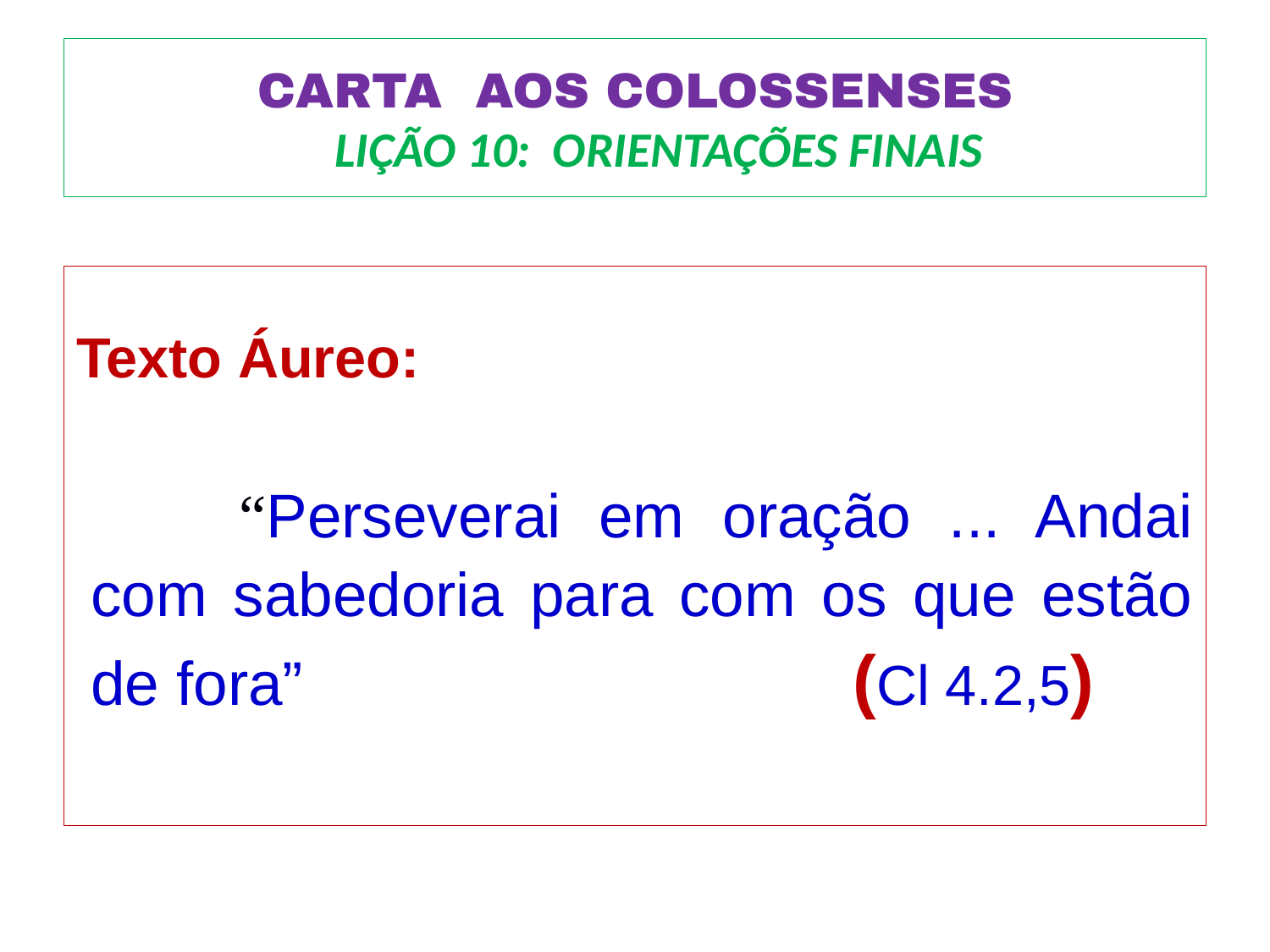

# CARTA  AOS COLOSSENSES LIÇÃO 10:  ORIENTAÇÕES FINAIS

Texto Áureo:

 	“Perseverai em oração ... Andai com sabedoria para com os que estão de fora”					(Cl 4.2,5)